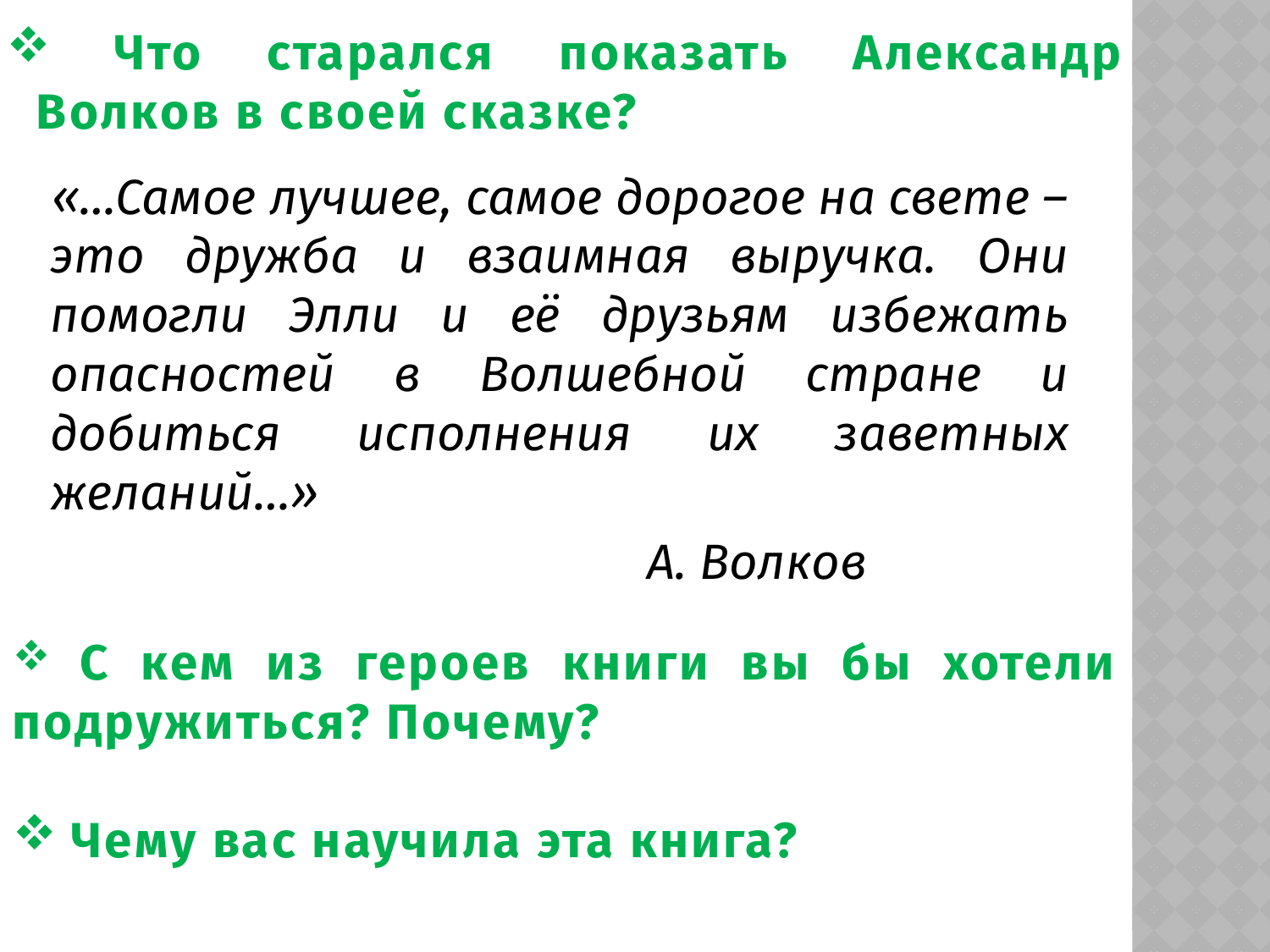

# Что старался показать Александр Волков в своей сказке?
   «…Самое лучшее, самое дорогое на свете – это дружба и взаимная выручка. Они помогли Элли и её друзьям избежать опасностей в Волшебной стране и добиться исполнения их заветных желаний…»
                                                  А. Волков
 С кем из героев книги вы бы хотели подружиться? Почему?

 Чему вас научила эта книга?